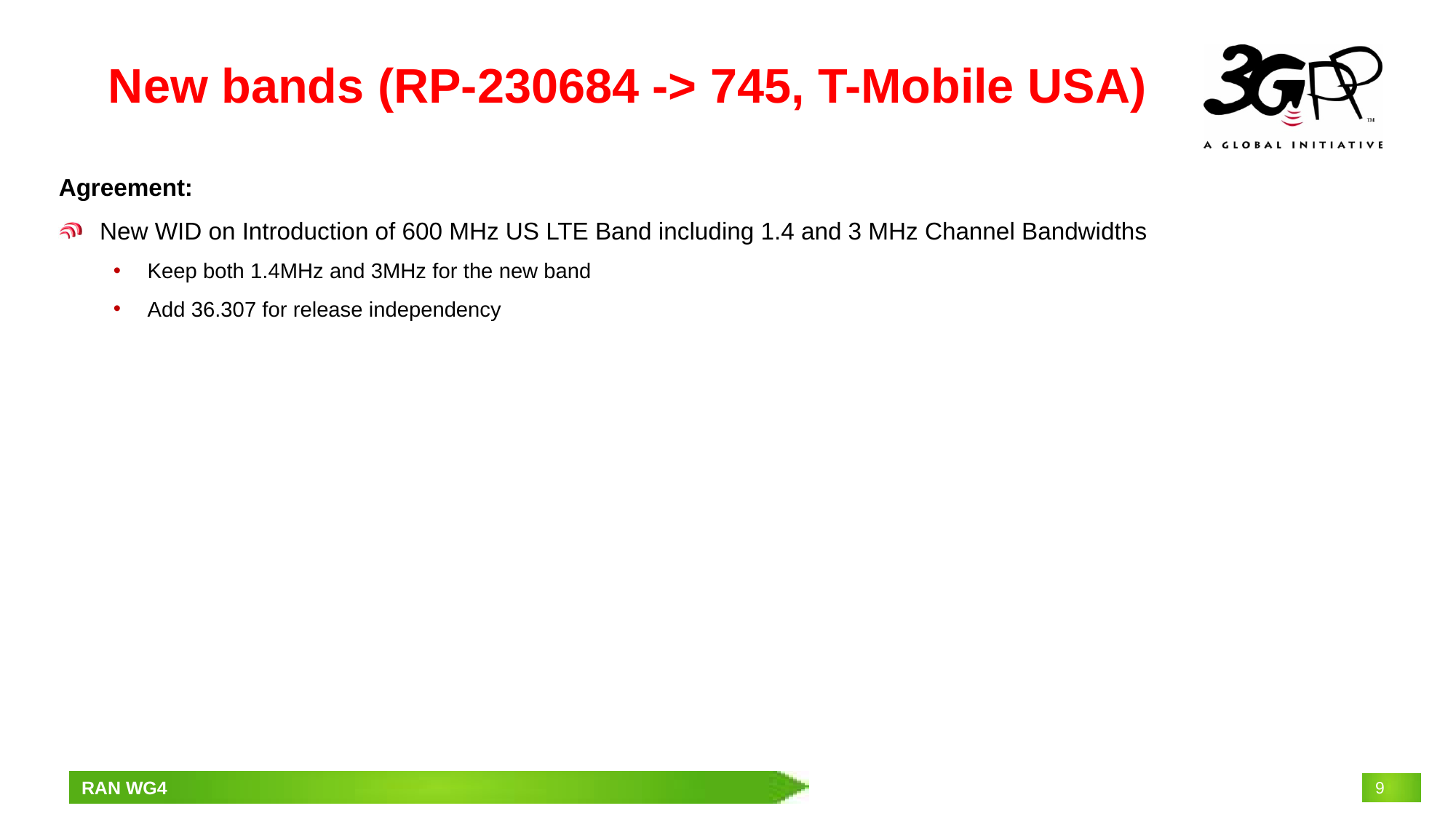

# New bands (RP-230684 -> 745, T-Mobile USA)
Agreement:
New WID on Introduction of 600 MHz US LTE Band including 1.4 and 3 MHz Channel Bandwidths
Keep both 1.4MHz and 3MHz for the new band
Add 36.307 for release independency